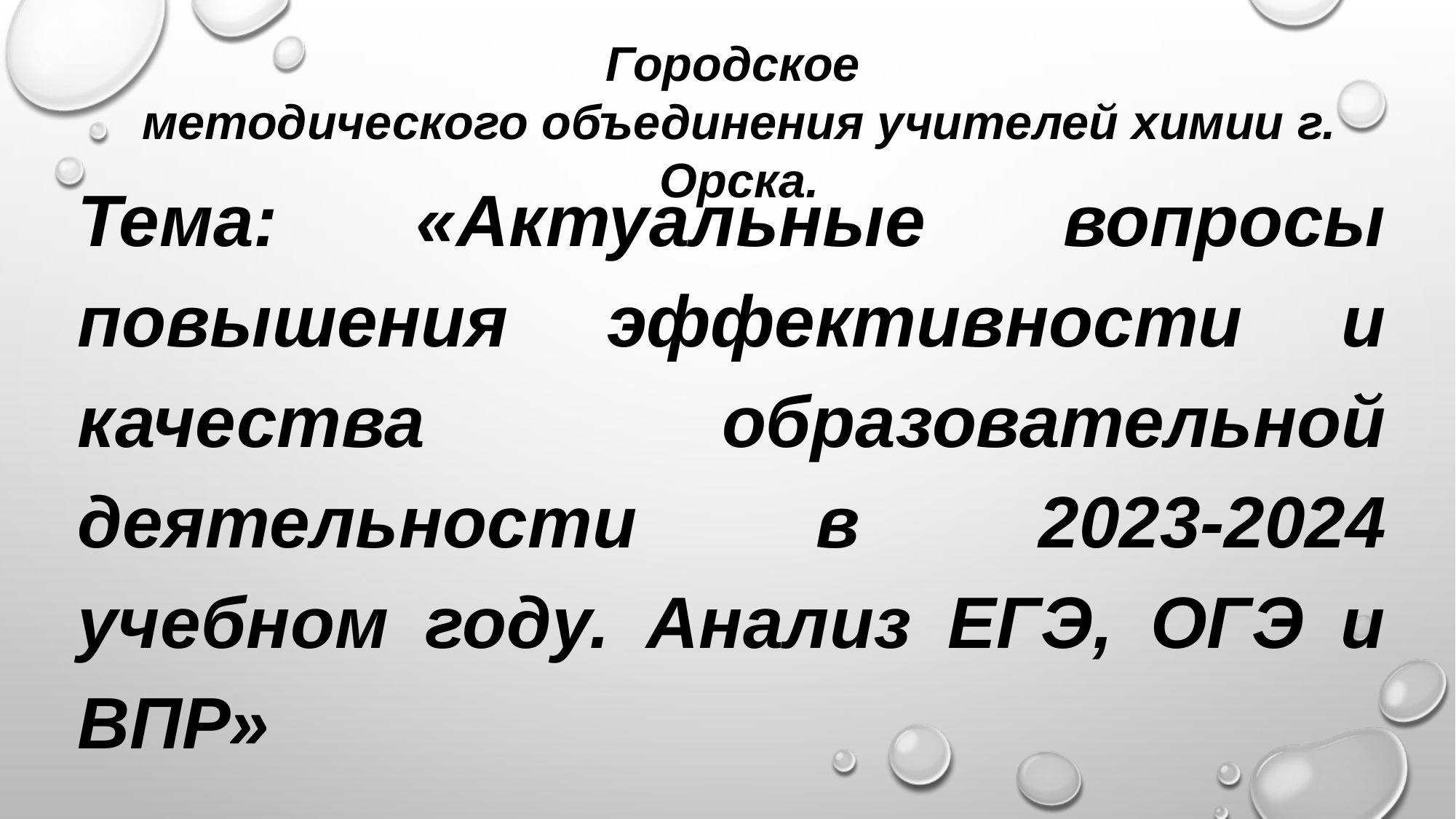

Городское
методического объединения учителей химии г. Орска.
Тема: «Актуальные вопросы повышения эффективности и качества образовательной деятельности в 2023-2024 учебном году. Анализ ЕГЭ, ОГЭ и ВПР»